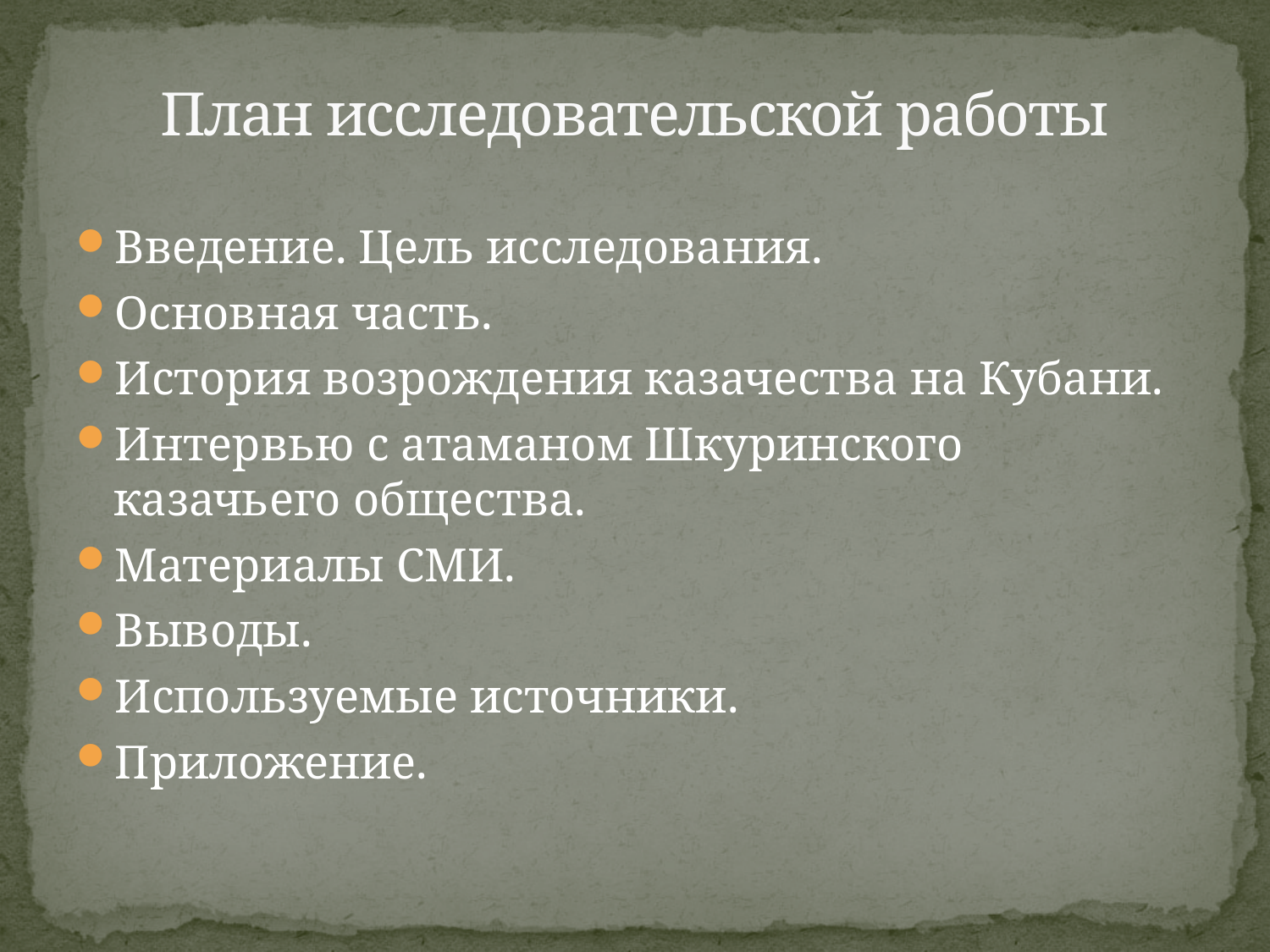

# План исследовательской работы
Введение. Цель исследования.
Основная часть.
История возрождения казачества на Кубани.
Интервью с атаманом Шкуринского казачьего общества.
Материалы СМИ.
Выводы.
Используемые источники.
Приложение.